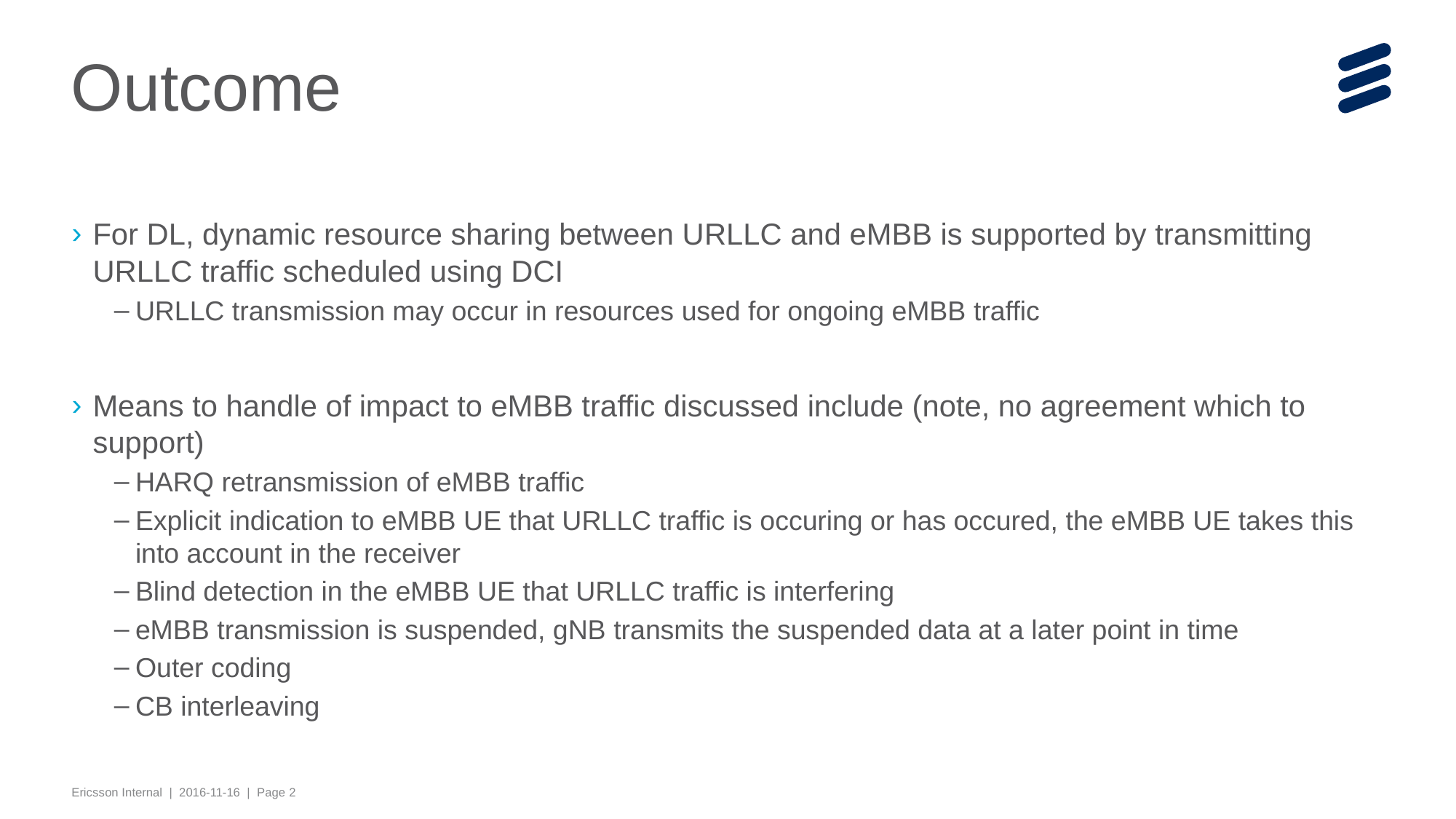

# Outcome
For DL, dynamic resource sharing between URLLC and eMBB is supported by transmitting URLLC traffic scheduled using DCI
URLLC transmission may occur in resources used for ongoing eMBB traffic

Means to handle of impact to eMBB traffic discussed include (note, no agreement which to support)
HARQ retransmission of eMBB traffic
Explicit indication to eMBB UE that URLLC traffic is occuring or has occured, the eMBB UE takes this into account in the receiver
Blind detection in the eMBB UE that URLLC traffic is interfering
eMBB transmission is suspended, gNB transmits the suspended data at a later point in time
Outer coding
CB interleaving